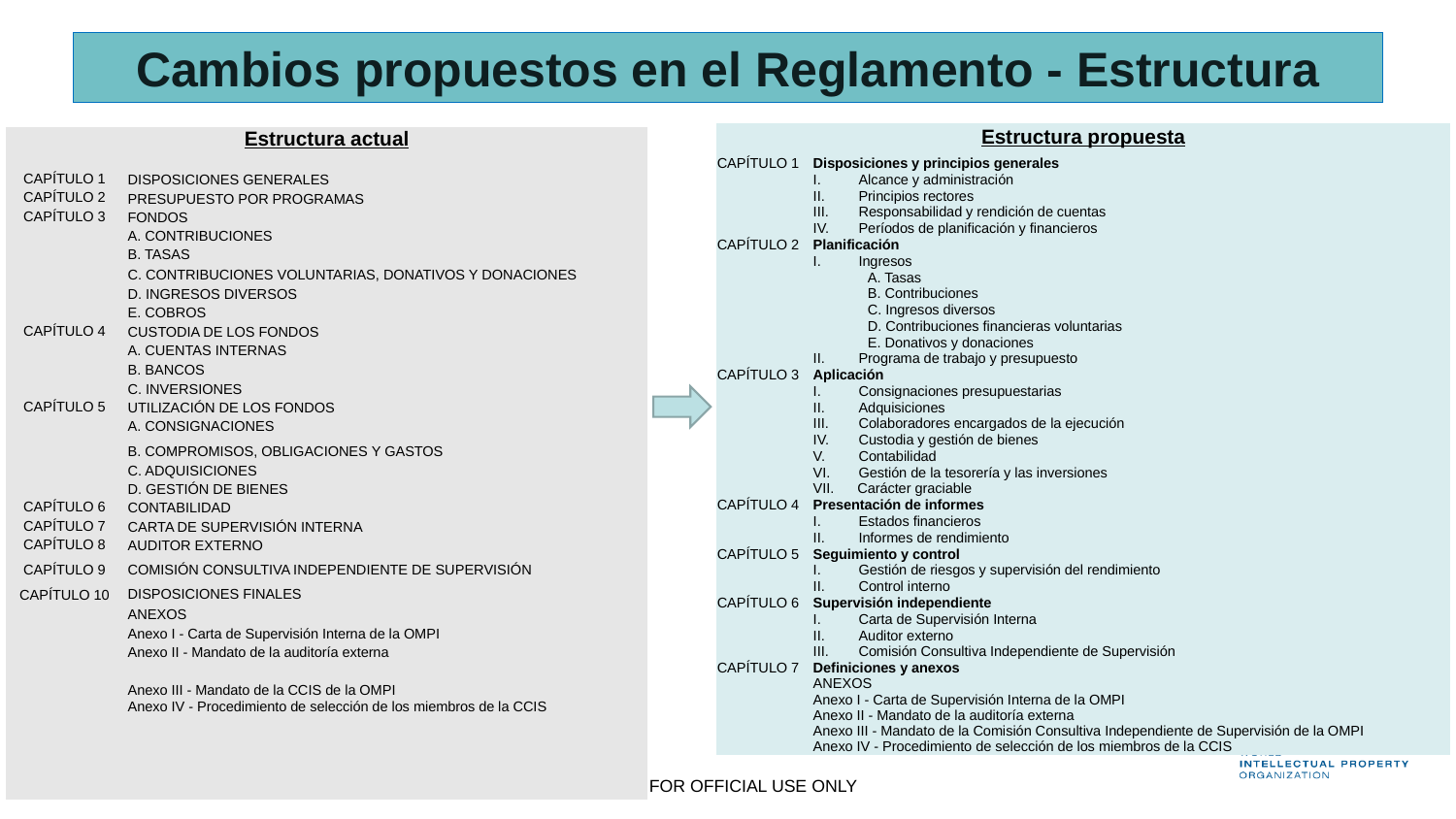

# Cambios propuestos en el Reglamento - Estructura
| Estructura propuesta |  |
| --- | --- |
| CAPÍTULO 1 | Disposiciones y principios generales |
|  | Alcance y administración |
|  | Principios rectores |
|  | Responsabilidad y rendición de cuentas |
|  | Períodos de planificación y financieros |
| CAPÍTULO 2 | Planificación |
|  | Ingresos |
|  | A. Tasas |
|  | B. Contribuciones |
|  | C. Ingresos diversos |
|  | D. Contribuciones financieras voluntarias |
|  | E. Donativos y donaciones |
|  | Programa de trabajo y presupuesto |
| CAPÍTULO 3 | Aplicación |
|  | Consignaciones presupuestarias |
|  | Adquisiciones |
|  | Colaboradores encargados de la ejecución |
|  | Custodia y gestión de bienes |
|  | Contabilidad |
|  | Gestión de la tesorería y las inversiones |
|  | VII. Carácter graciable |
| CAPÍTULO 4 | Presentación de informes |
|  | Estados financieros |
|  | Informes de rendimiento |
| CAPÍTULO 5 | Seguimiento y control |
|  | Gestión de riesgos y supervisión del rendimiento |
|  | Control interno |
| CAPÍTULO 6 | Supervisión independiente |
|  | Carta de Supervisión Interna |
|  | Auditor externo |
|  | Comisión Consultiva Independiente de Supervisión |
| CAPÍTULO 7 | Definiciones y anexos ANEXOS Anexo I - Carta de Supervisión Interna de la OMPI Anexo II - Mandato de la auditoría externa Anexo III - Mandato de la Comisión Consultiva Independiente de Supervisión de la OMPI Anexo IV - Procedimiento de selección de los miembros de la CCIS |
| Estructura actual |  |
| --- | --- |
| CAPÍTULO 1 | DISPOSICIONES GENERALES |
| CAPÍTULO 2 | PRESUPUESTO POR PROGRAMAS |
| CAPÍTULO 3 | FONDOS |
|  | A. CONTRIBUCIONES |
|  | B. TASAS |
|  | C. CONTRIBUCIONES VOLUNTARIAS, DONATIVOS Y DONACIONES |
|  | D. INGRESOS DIVERSOS |
|  | E. COBROS |
| CAPÍTULO 4 | CUSTODIA DE LOS FONDOS |
|  | A. CUENTAS INTERNAS |
|  | B. BANCOS |
|  | C. INVERSIONES |
| CAPÍTULO 5 | UTILIZACIÓN DE LOS FONDOS |
|  | A. CONSIGNACIONES |
|  | B. COMPROMISOS, OBLIGACIONES Y GASTOS |
|  | C. ADQUISICIONES |
|  | D. GESTIÓN DE BIENES |
| CAPÍTULO 6 | CONTABILIDAD |
| CAPÍTULO 7 | CARTA DE SUPERVISIÓN INTERNA |
| CAPÍTULO 8 | AUDITOR EXTERNO |
| CAPÍTULO 9 | COMISIÓN CONSULTIVA INDEPENDIENTE DE SUPERVISIÓN |
| CAPÍTULO 10 | DISPOSICIONES FINALES |
|  | ANEXOS |
|  | Anexo I - Carta de Supervisión Interna de la OMPI |
|  | Anexo II - Mandato de la auditoría externa |
|  | Anexo III - Mandato de la CCIS de la OMPI Anexo IV - Procedimiento de selección de los miembros de la CCIS |
|  |  |